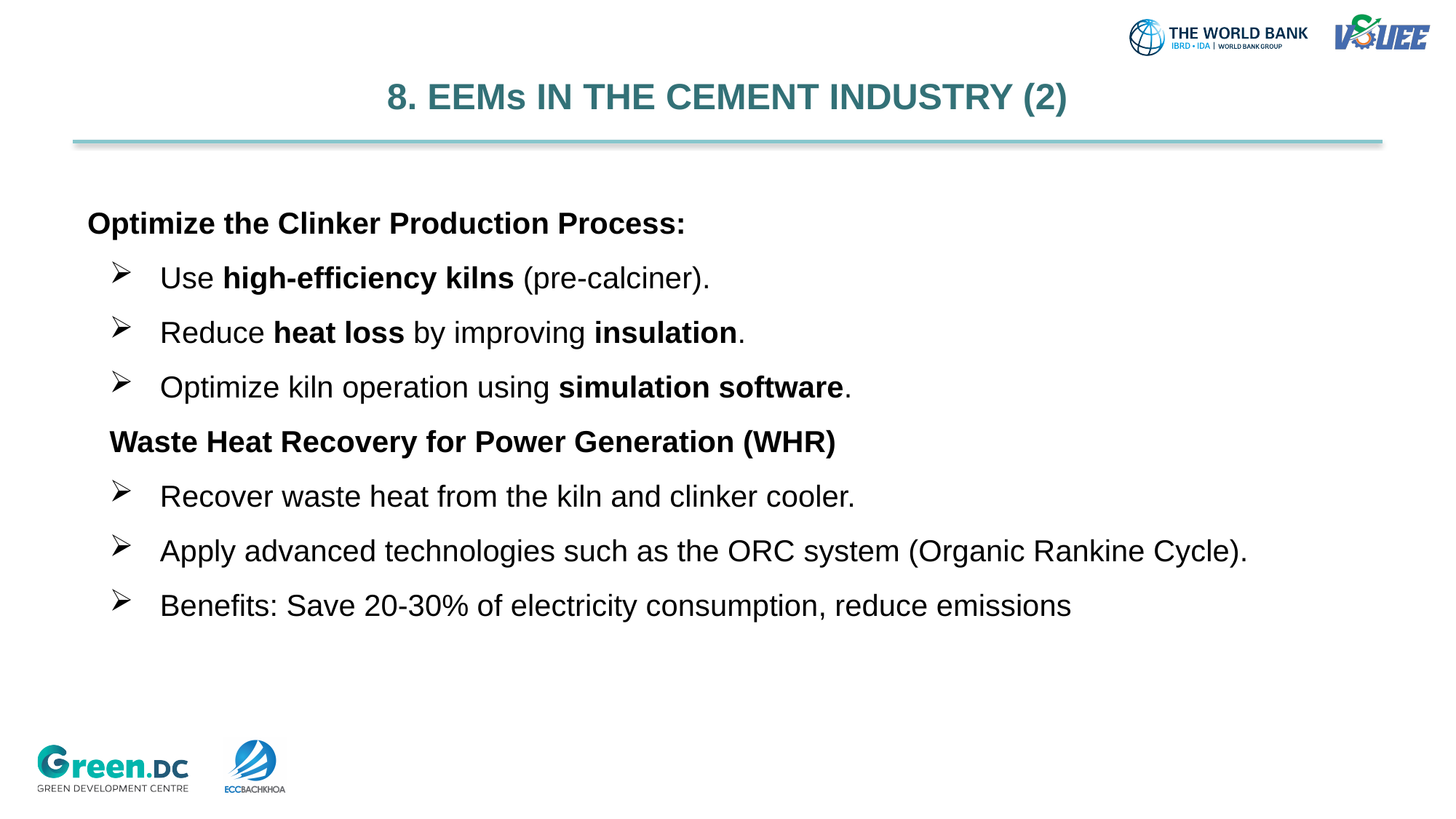

# 8. EEMs IN THE CEMENT INDUSTRY (2)
Optimize the Clinker Production Process:
Use high-efficiency kilns (pre-calciner).
Reduce heat loss by improving insulation.
Optimize kiln operation using simulation software.
Waste Heat Recovery for Power Generation (WHR)
Recover waste heat from the kiln and clinker cooler.
Apply advanced technologies such as the ORC system (Organic Rankine Cycle).
Benefits: Save 20-30% of electricity consumption, reduce emissions